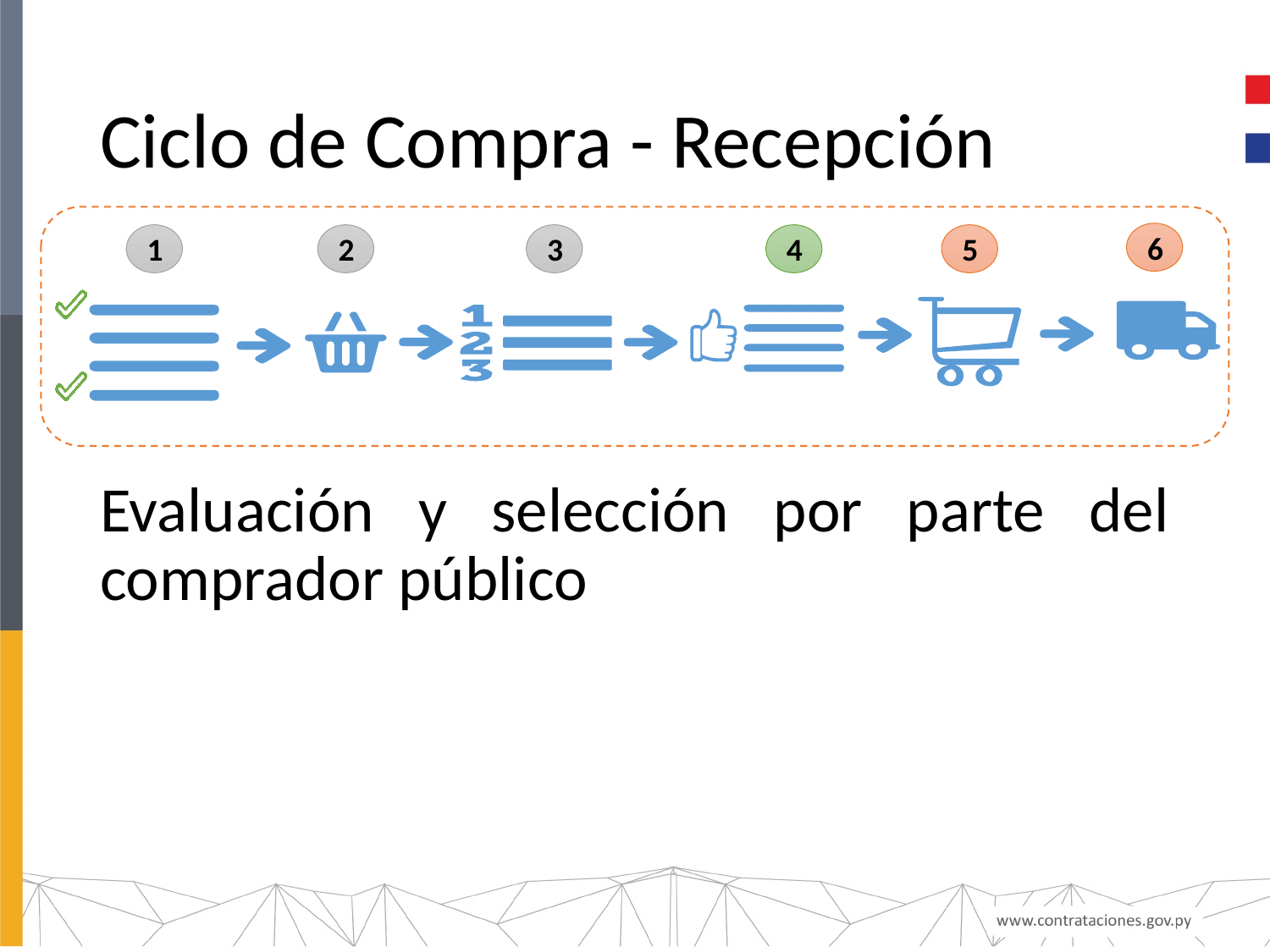

# Ciclo de Compra - Recepción

6
1
2
3
4
5

Evaluación y selección por parte del comprador público